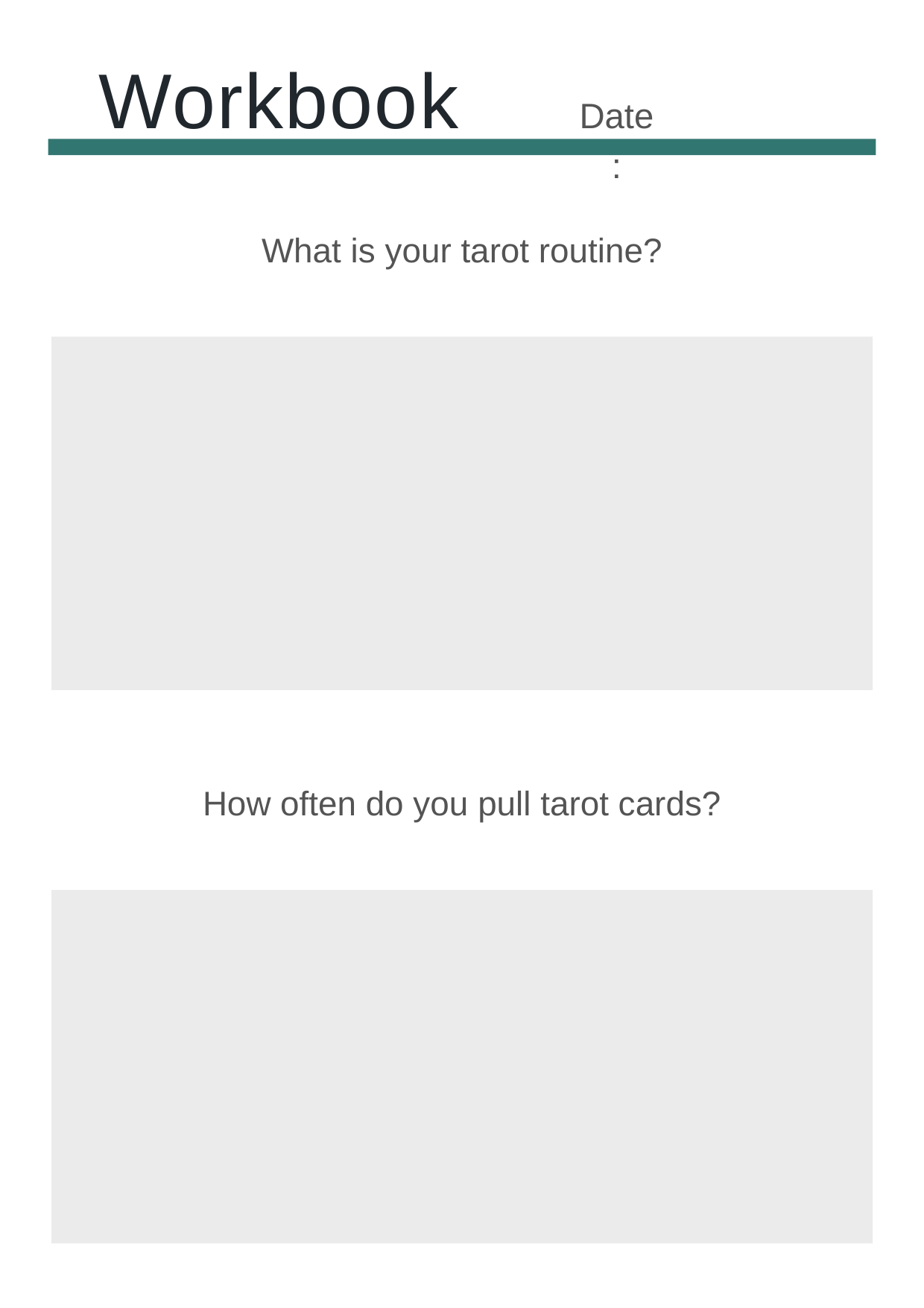

Workbook
Date:

What is your tarot routine?

How often do you pull tarot cards?